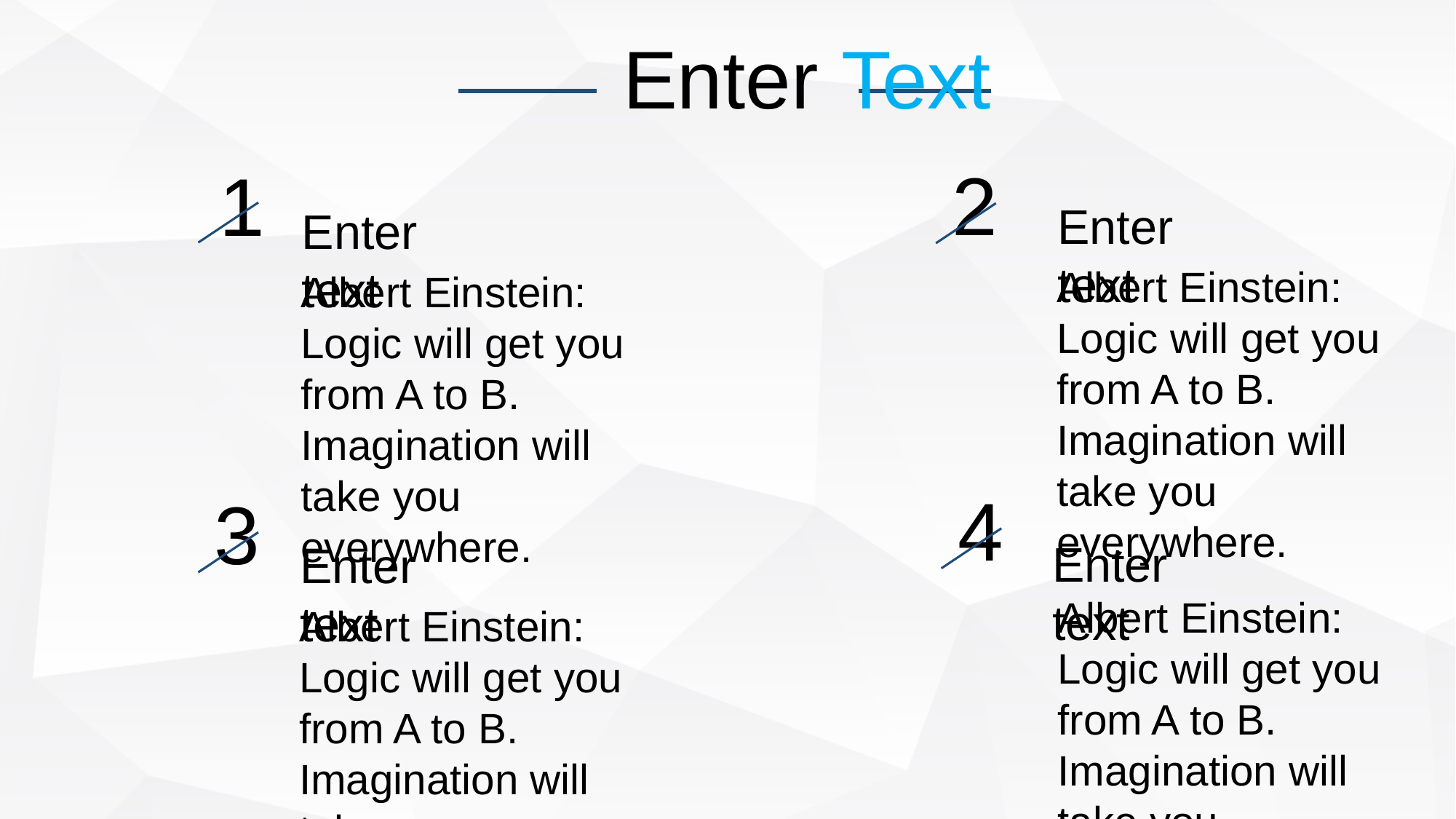

Enter Text
2
1
Enter text
A
Enter text
Albert Einstein: Logic will get you from A to B. Imagination will take you everywhere.
Albert Einstein: Logic will get you from A to B. Imagination will take you everywhere.
4
3
Enter text
Enter text
Albert Einstein: Logic will get you from A to B. Imagination will take you everywhere.
Albert Einstein: Logic will get you from A to B. Imagination will take you everywhere.